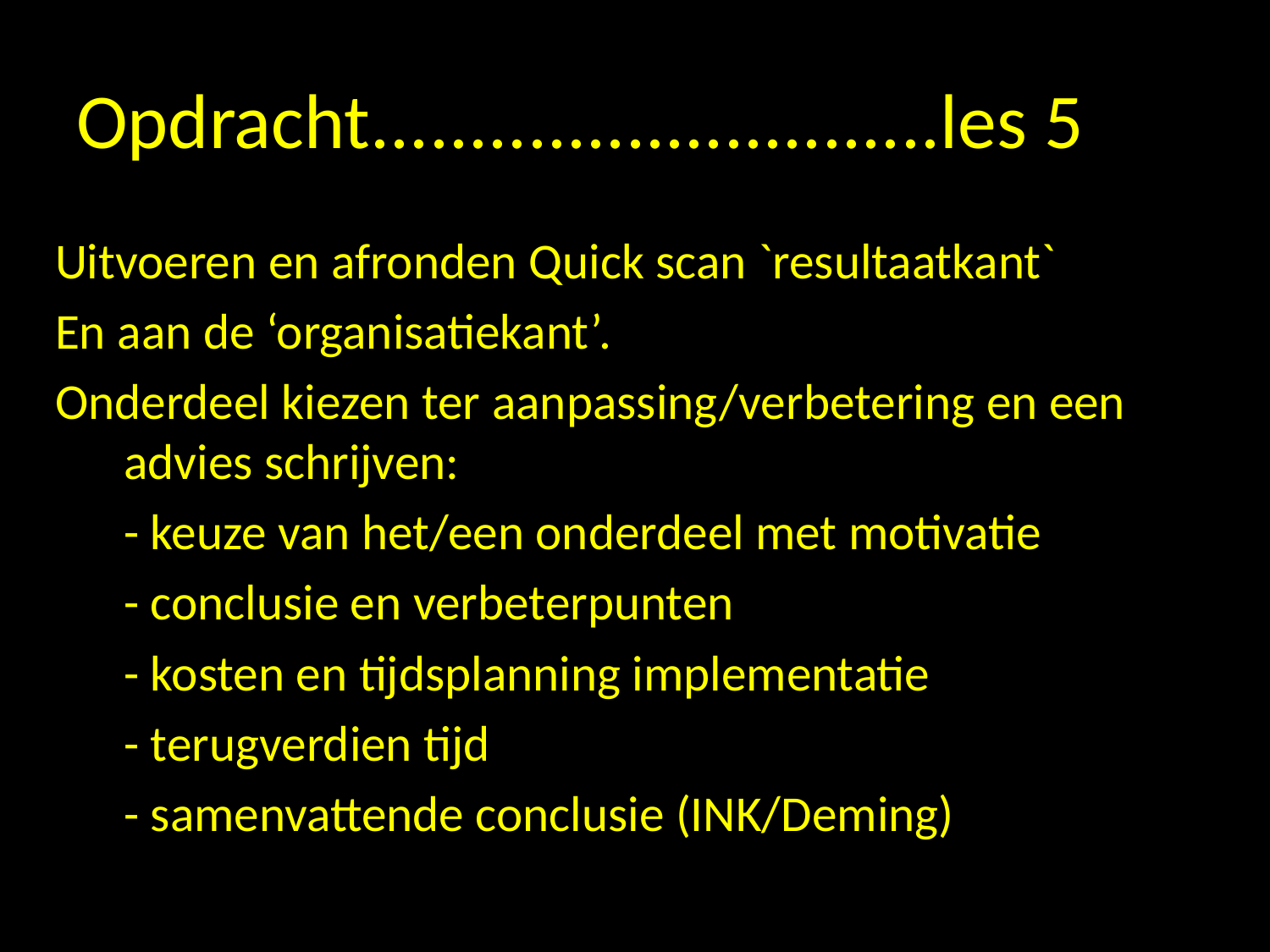

# Opdracht.............................les 5
Uitvoeren en afronden Quick scan `resultaatkant`
En aan de ‘organisatiekant’.
Onderdeel kiezen ter aanpassing/verbetering en een advies schrijven:
		- keuze van het/een onderdeel met motivatie
		- conclusie en verbeterpunten
		- kosten en tijdsplanning implementatie
		- terugverdien tijd
		- samenvattende conclusie (INK/Deming)